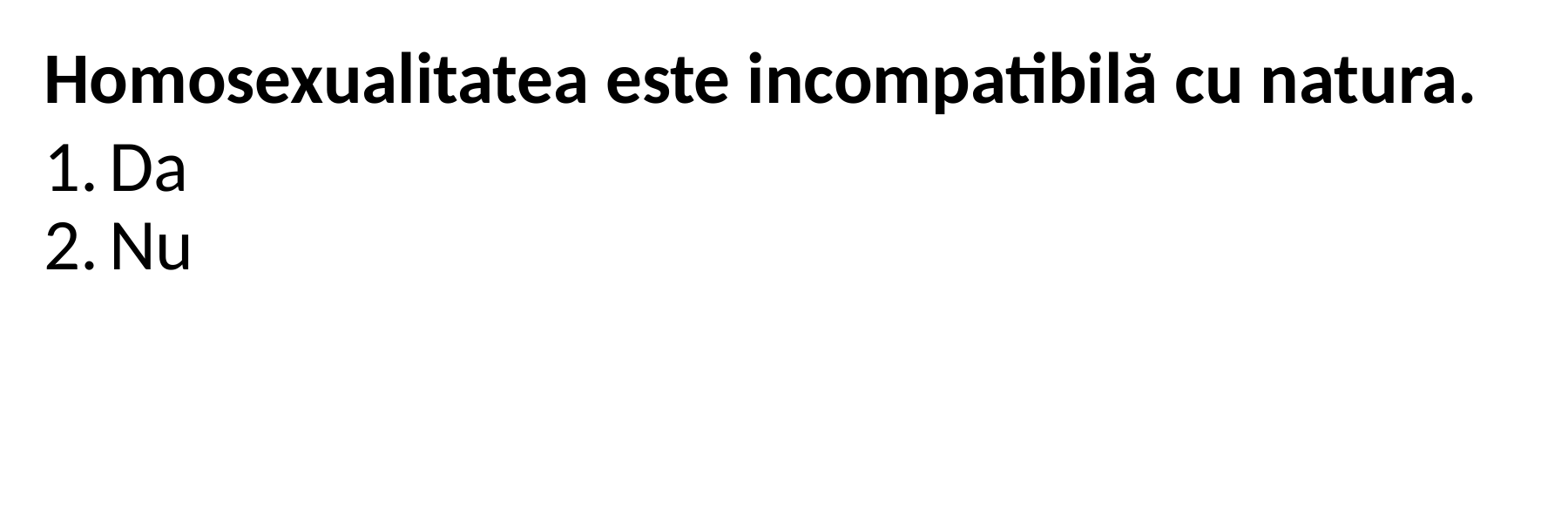

Homosexualitatea este incompatibilă cu natura.
Da
Nu